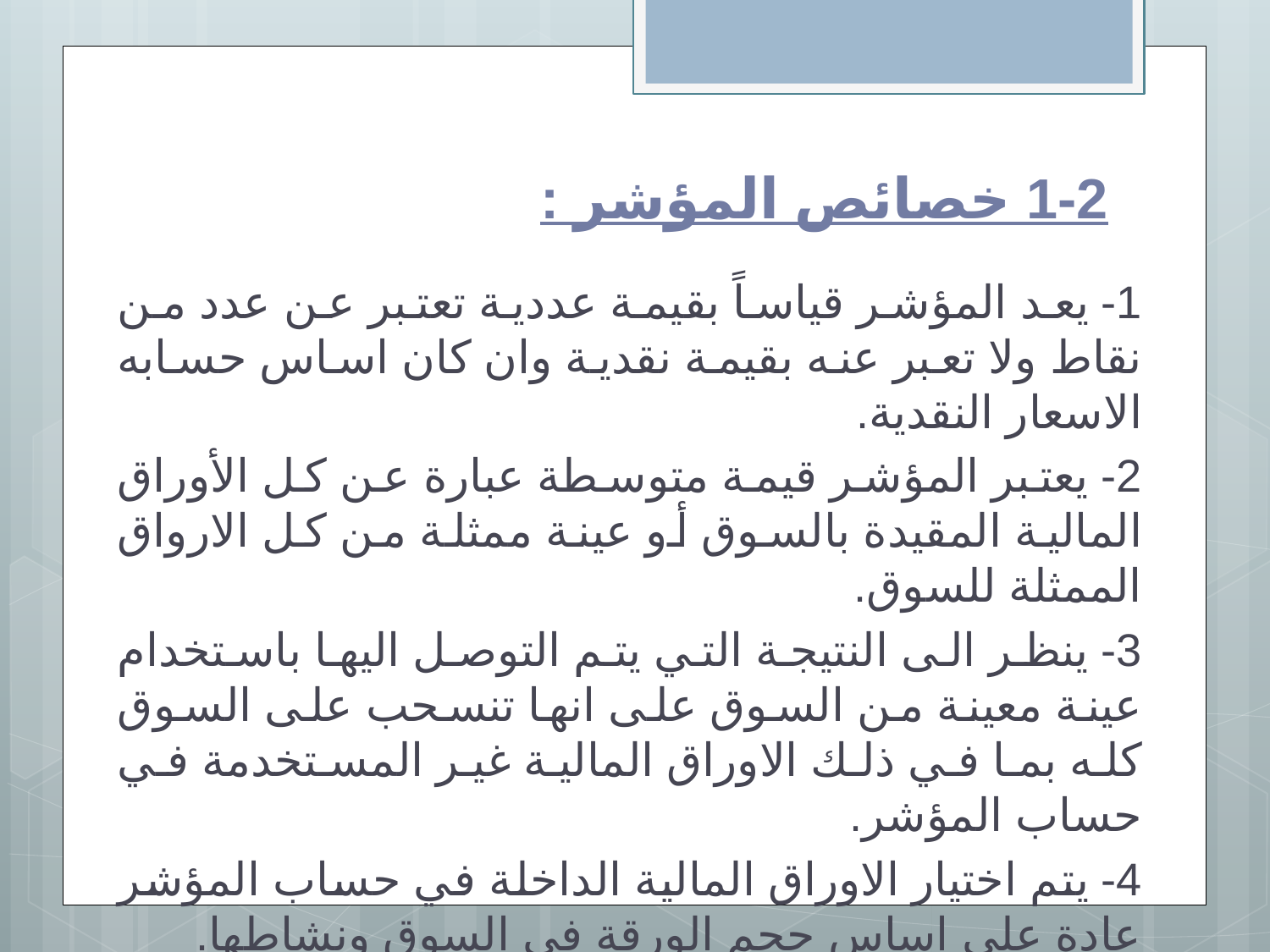

# 1-2 خصائص المؤشر :
1- يعد المؤشر قياساً بقيمة عددية تعتبر عن عدد من نقاط ولا تعبر عنه بقيمة نقدية وان كان اساس حسابه الاسعار النقدية.
2- يعتبر المؤشر قيمة متوسطة عبارة عن كل الأوراق المالية المقيدة بالسوق أو عينة ممثلة من كل الارواق الممثلة للسوق.
3- ينظر الى النتيجة التي يتم التوصل اليها باستخدام عينة معينة من السوق على انها تنسحب على السوق كله بما في ذلك الاوراق المالية غير المستخدمة في حساب المؤشر.
4- يتم اختيار الاوراق المالية الداخلة في حساب المؤشر عادة على اساس حجم الورقة في السوق ونشاطها.